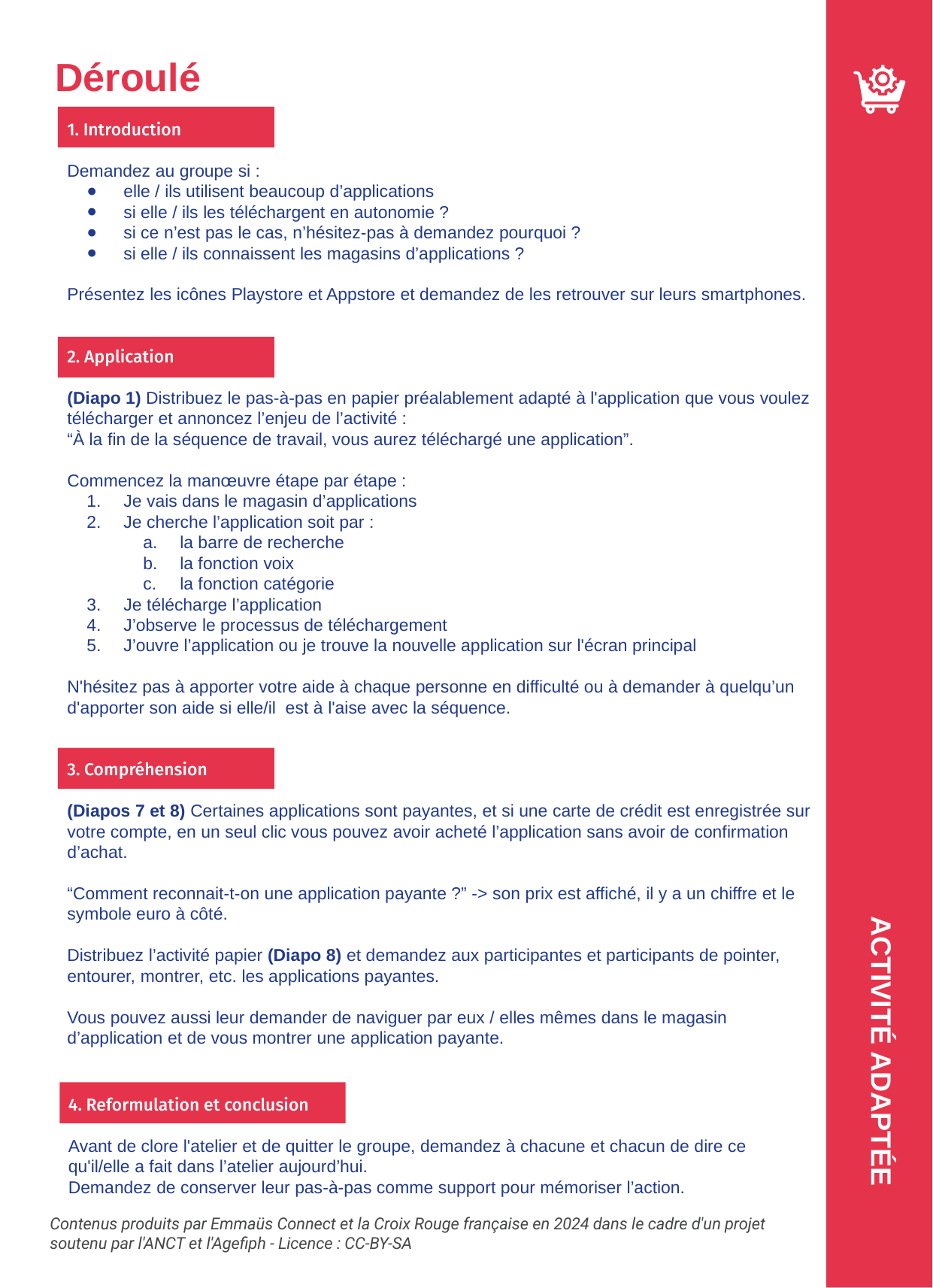

Déroulé

1. Introduction

Demandez au groupe si :
elle / ils utilisent beaucoup d’applications
si elle / ils les téléchargent en autonomie ?
si ce n’est pas le cas, n’hésitez-pas à demandez pourquoi ?
si elle / ils connaissent les magasins d’applications ?

Présentez les icônes Playstore et Appstore et demandez de les retrouver sur leurs smartphones.

2. Application

(Diapo 1) Distribuez le pas-à-pas en papier préalablement adapté à l'application que vous voulez télécharger et annoncez l’enjeu de l’activité :
“À la fin de la séquence de travail, vous aurez téléchargé une application”.

Commencez la manœuvre étape par étape :
Je vais dans le magasin d’applications
Je cherche l’application soit par :
la barre de recherche
la fonction voix
la fonction catégorie
Je télécharge l’application
J’observe le processus de téléchargement
J’ouvre l’application ou je trouve la nouvelle application sur l'écran principal

N'hésitez pas à apporter votre aide à chaque personne en difficulté ou à demander à quelqu’un d'apporter son aide si elle/il  est à l'aise avec la séquence.

3. Compréhension

(Diapos 7 et 8) Certaines applications sont payantes, et si une carte de crédit est enregistrée sur votre compte, en un seul clic vous pouvez avoir acheté l’application sans avoir de confirmation d’achat.

“Comment reconnait-t-on une application payante ?” -> son prix est affiché, il y a un chiffre et le symbole euro à côté.

Distribuez l’activité papier (Diapo 8) et demandez aux participantes et participants de pointer, entourer, montrer, etc. les applications payantes.

Vous pouvez aussi leur demander de naviguer par eux / elles mêmes dans le magasin d’application et de vous montrer une application payante.

ACTIVITÉ ADAPTÉE

4. Reformulation et conclusion

Avant de clore l'atelier et de quitter le groupe, demandez à chacune et chacun de dire ce qu'il/elle a fait dans l’atelier aujourd’hui.
Demandez de conserver leur pas-à-pas comme support pour mémoriser l’action.